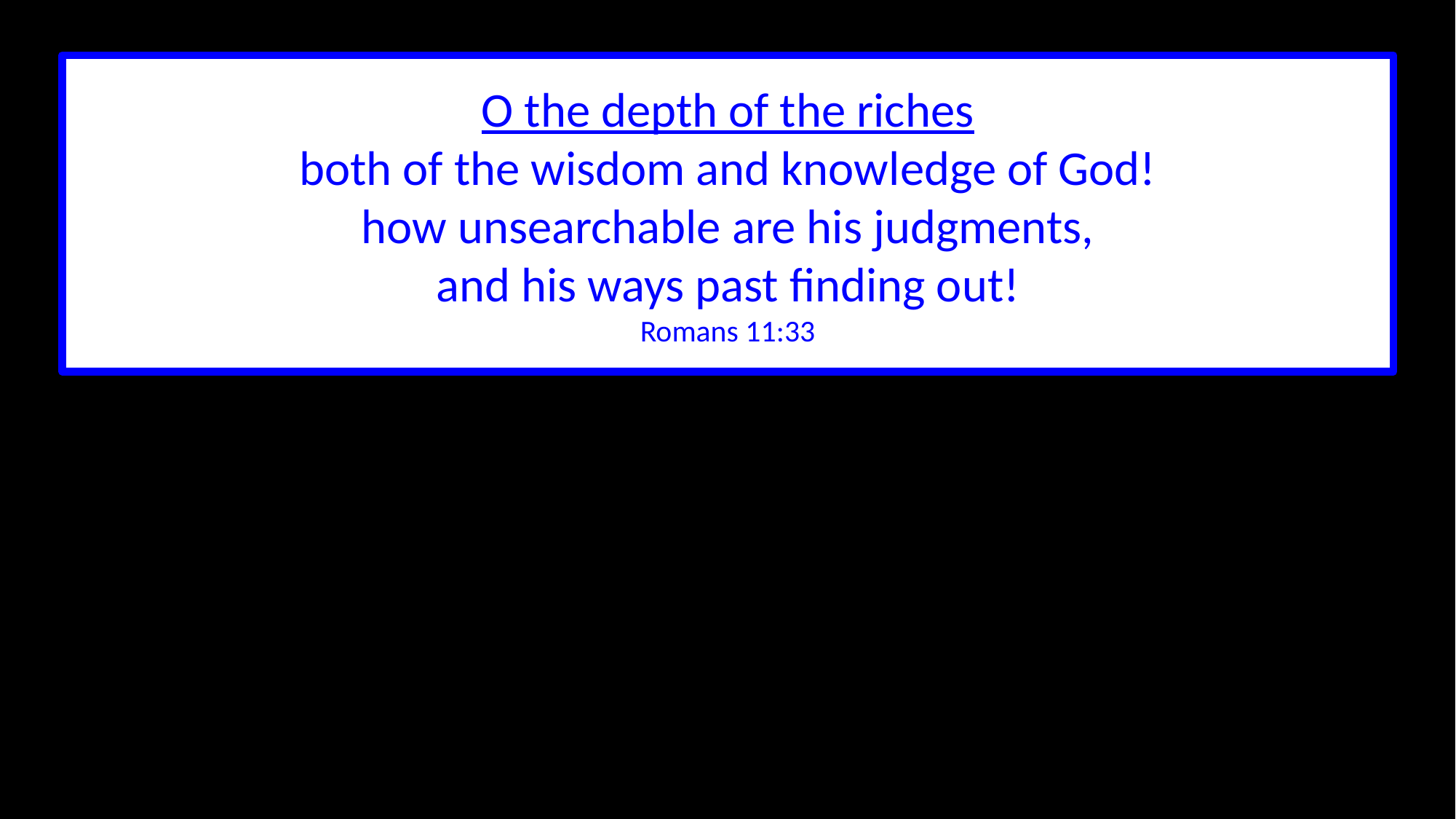

O the depth of the riches
both of the wisdom and knowledge of God!
how unsearchable are his judgments,
and his ways past finding out!
Romans 11:33